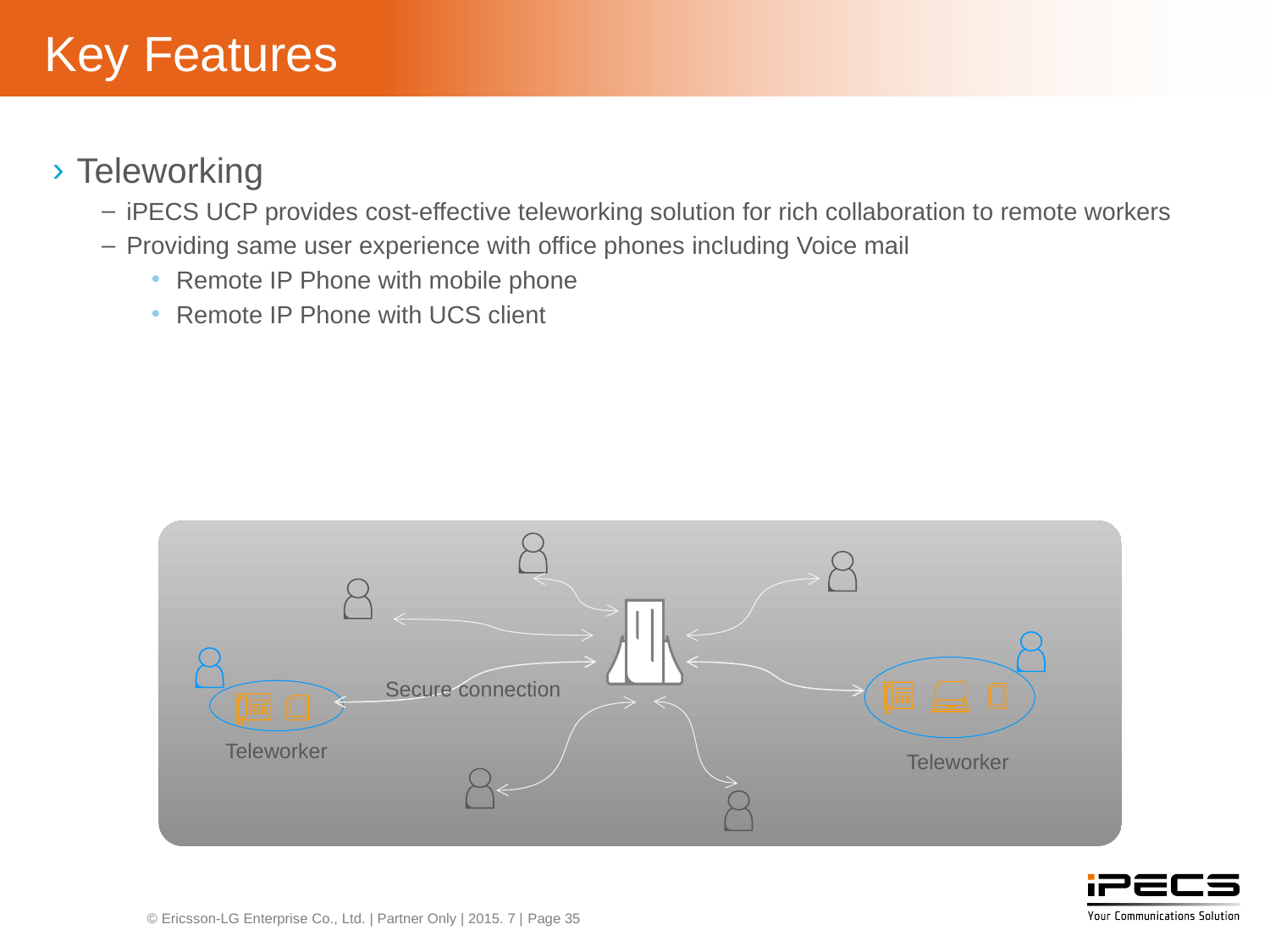

# Key Features
Teleworking
iPECS UCP provides cost-effective teleworking solution for rich collaboration to remote workers
Providing same user experience with office phones including Voice mail
Remote IP Phone with mobile phone
Remote IP Phone with UCS client

Secure connection

Teleworker
Teleworker